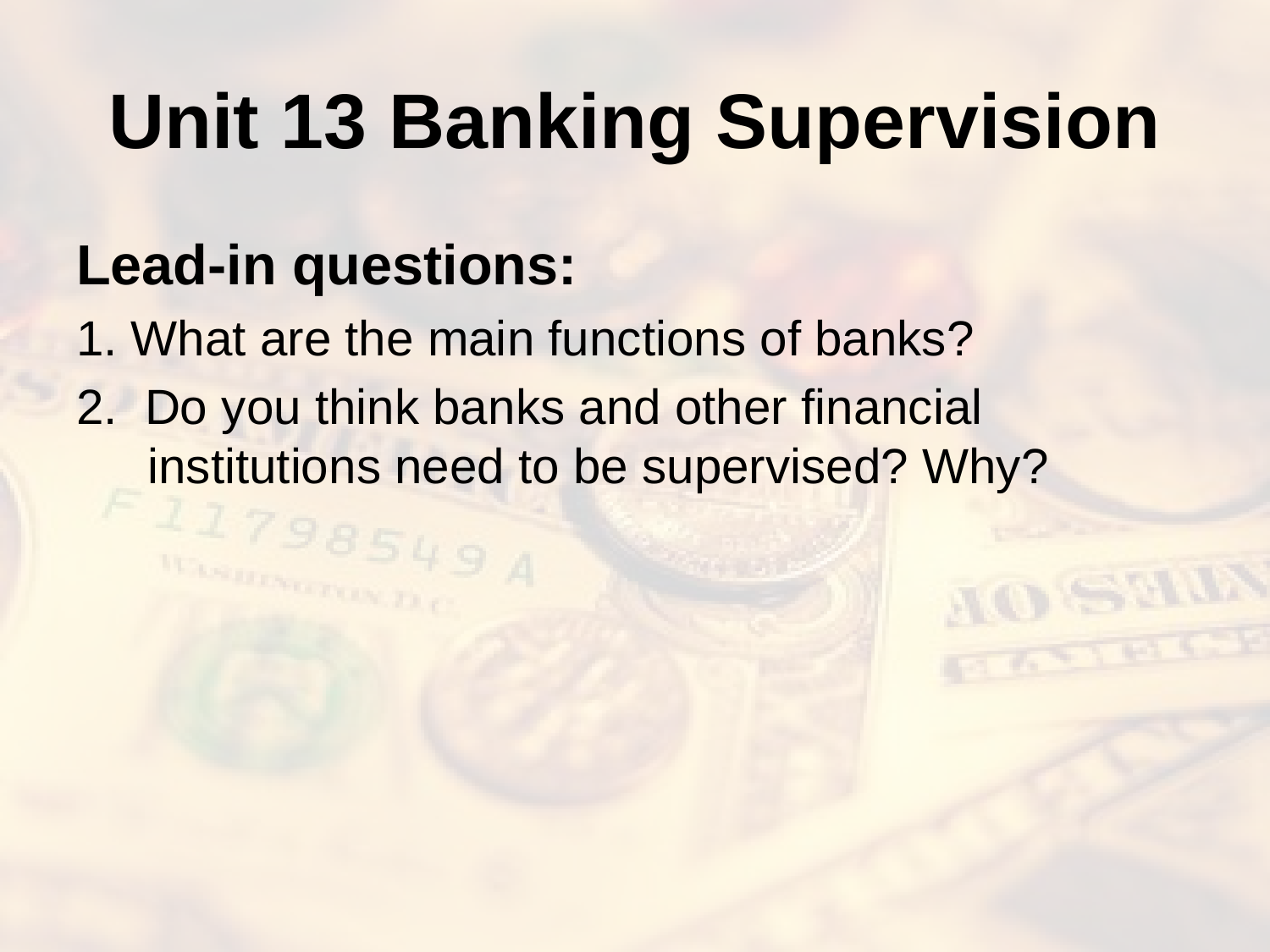

# Unit 13 Banking Supervision
Lead-in questions:
1. What are the main functions of banks?
2.  Do you think banks and other financial institutions need to be supervised? Why?